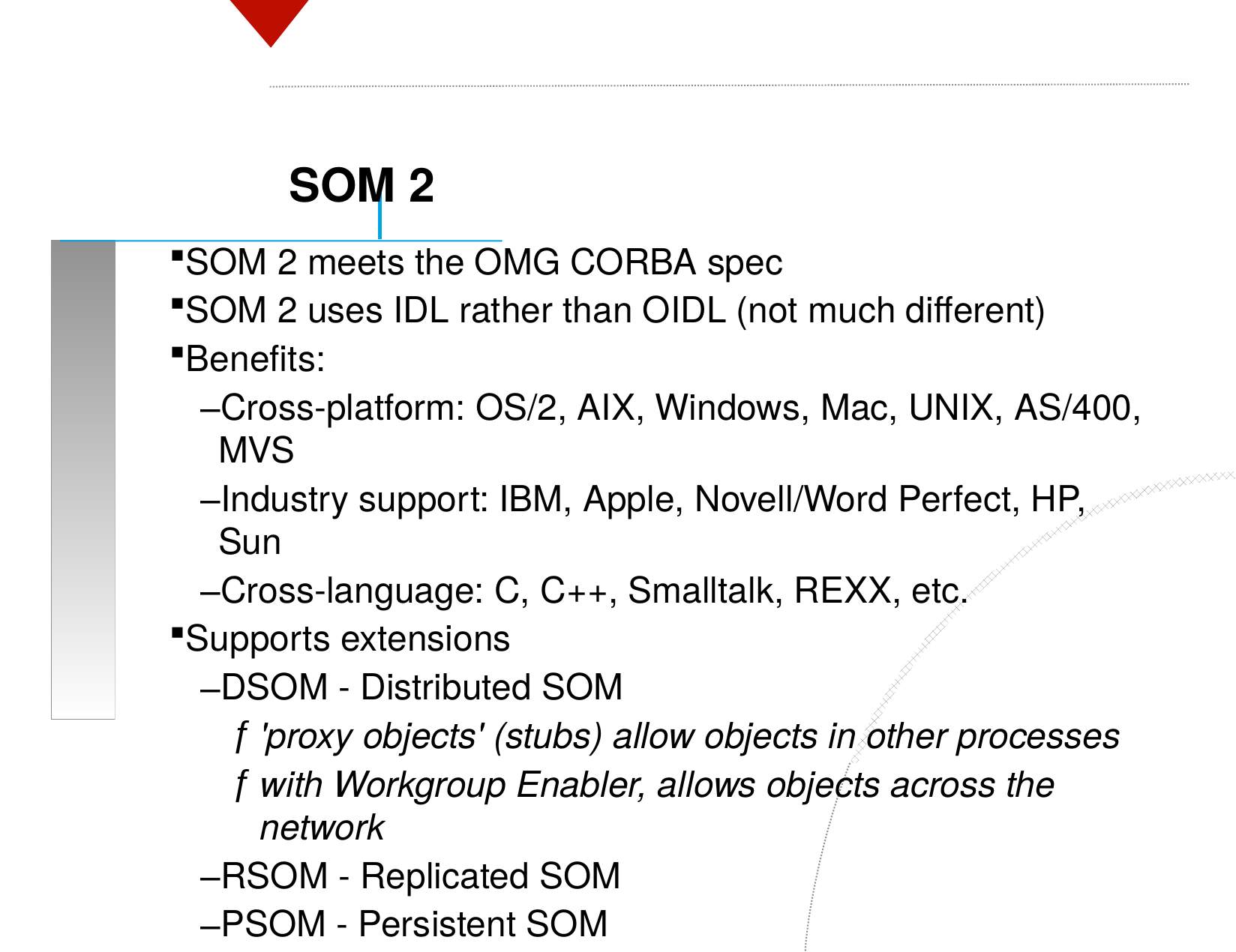

SOM 2
SOM 2 meets the OMG CORBA spec
SOM 2 uses IDL rather than OIDL (not much different)
Benefits:
Cross-platform: OS/2, AIX, Windows, Mac, UNIX, AS/400, MVS
Industry support: IBM, Apple, Novell/Word Perfect, HP, Sun
Cross-language: C, C++, Smalltalk, REXX, etc.
Supports extensions
DSOM - Distributed SOM
'proxy objects' (stubs) allow objects in other processes
with Workgroup Enabler, allows objects across the network
RSOM - Replicated SOM
PSOM - Persistent SOM